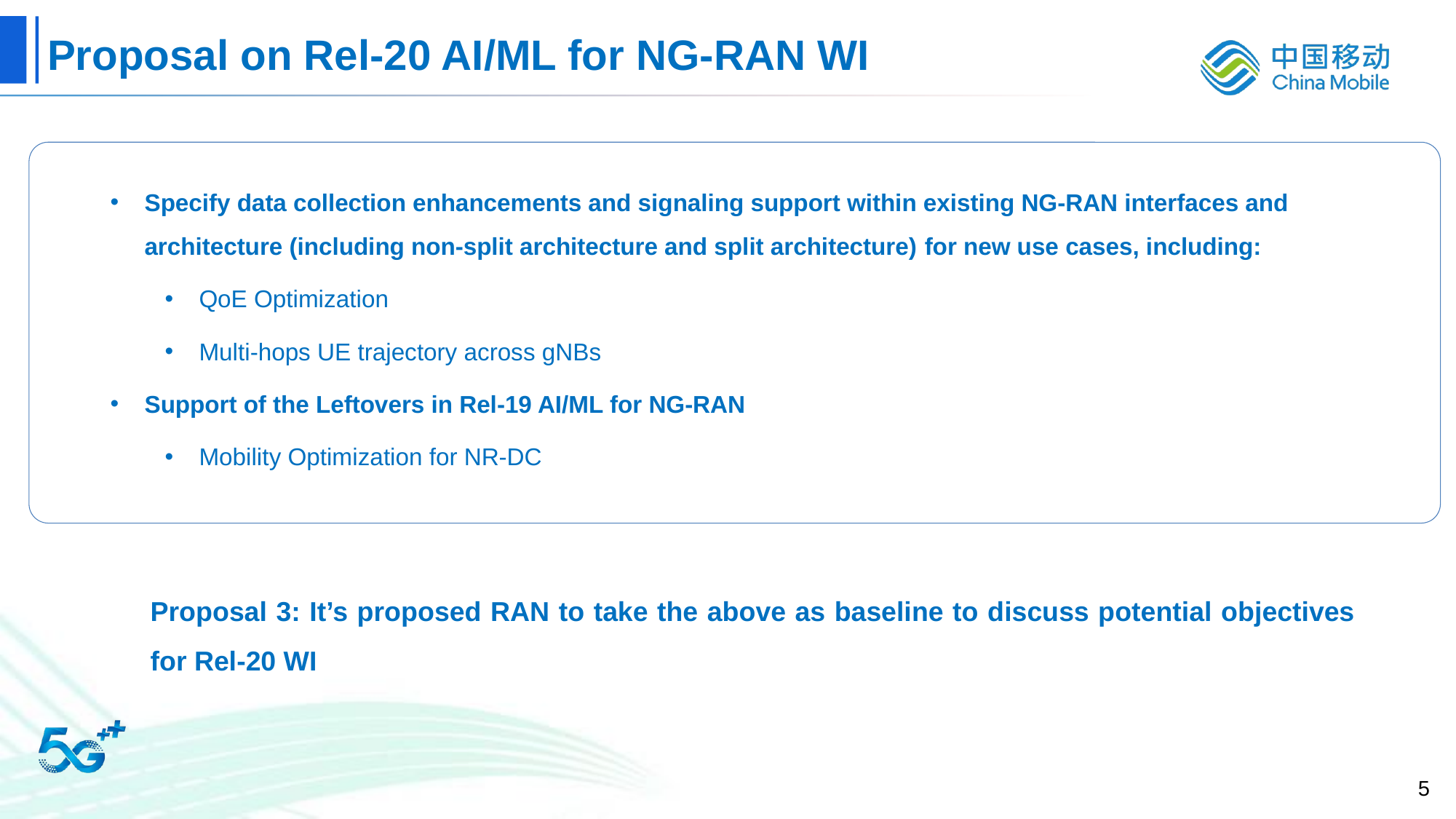

# Proposal on Rel-20 AI/ML for NG-RAN WI

Specify data collection enhancements and signaling support within existing NG-RAN interfaces and architecture (including non-split architecture and split architecture) for new use cases, including:
QoE Optimization
Multi-hops UE trajectory across gNBs
Support of the Leftovers in Rel-19 AI/ML for NG-RAN
Mobility Optimization for NR-DC
Proposal 3: It’s proposed RAN to take the above as baseline to discuss potential objectives for Rel-20 WI